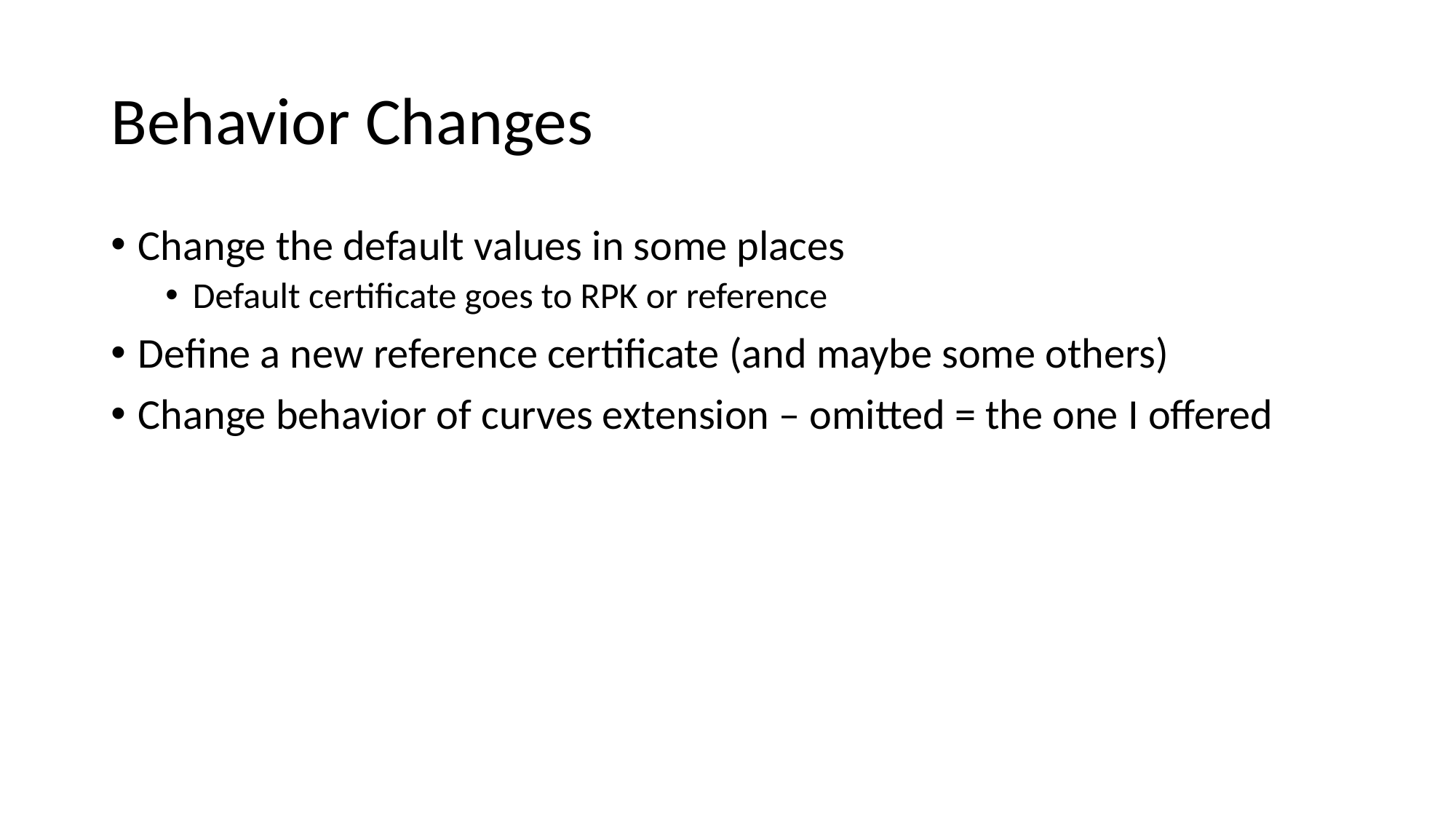

# Behavior Changes
Change the default values in some places
Default certificate goes to RPK or reference
Define a new reference certificate (and maybe some others)
Change behavior of curves extension – omitted = the one I offered